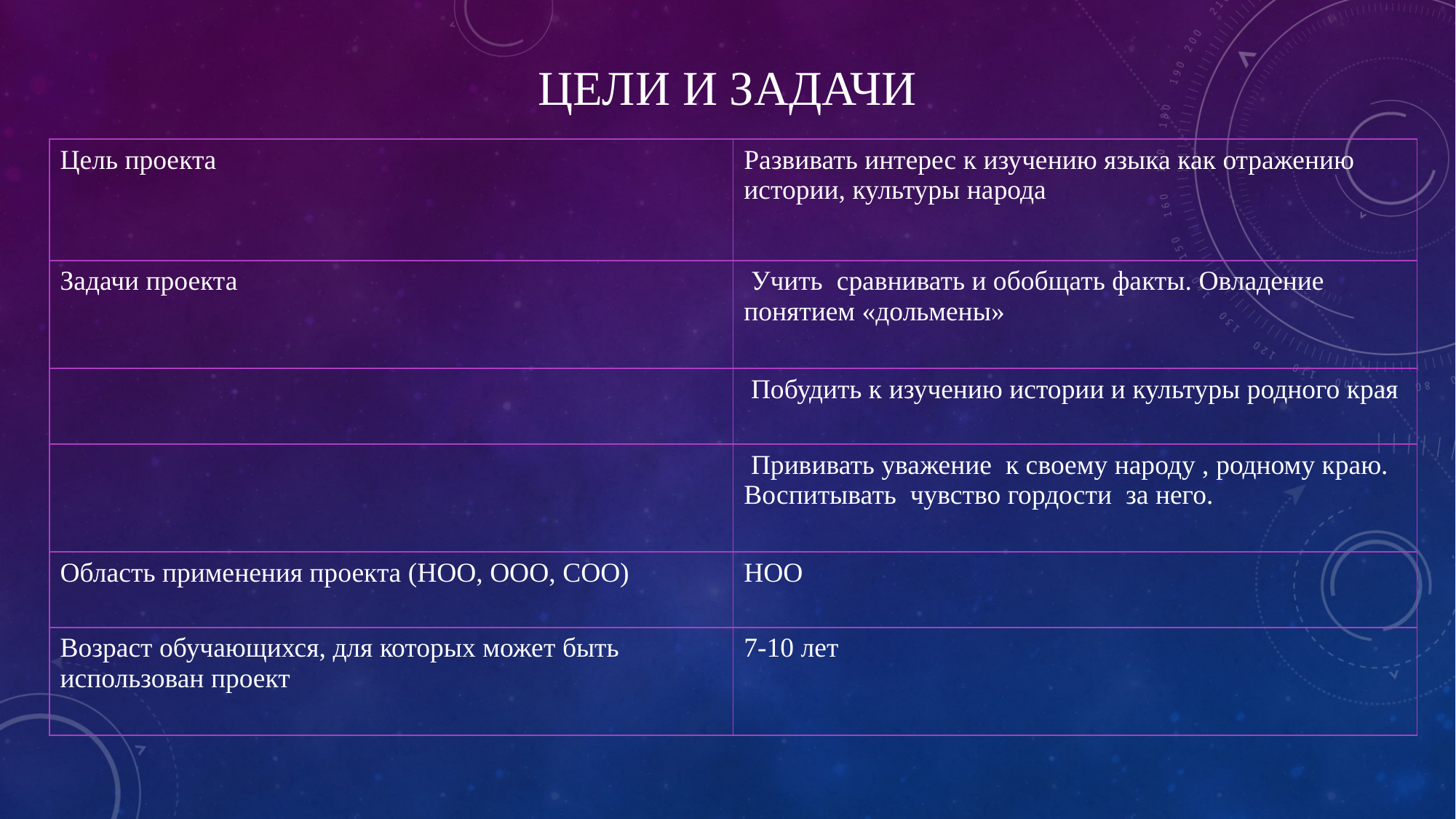

# Цели и задачи
| Цель проекта | Развивать интерес к изучению языка как отражению истории, культуры народа |
| --- | --- |
| Задачи проекта | Учить сравнивать и обобщать факты. Овладение понятием «дольмены» |
|  | Побудить к изучению истории и культуры родного края |
|  | Прививать уважение к своему народу , родному краю. Воспитывать чувство гордости за него. |
| Область применения проекта (НОО, ООО, СОО) | НОО |
| Возраст обучающихся, для которых может быть использован проект | 7-10 лет |